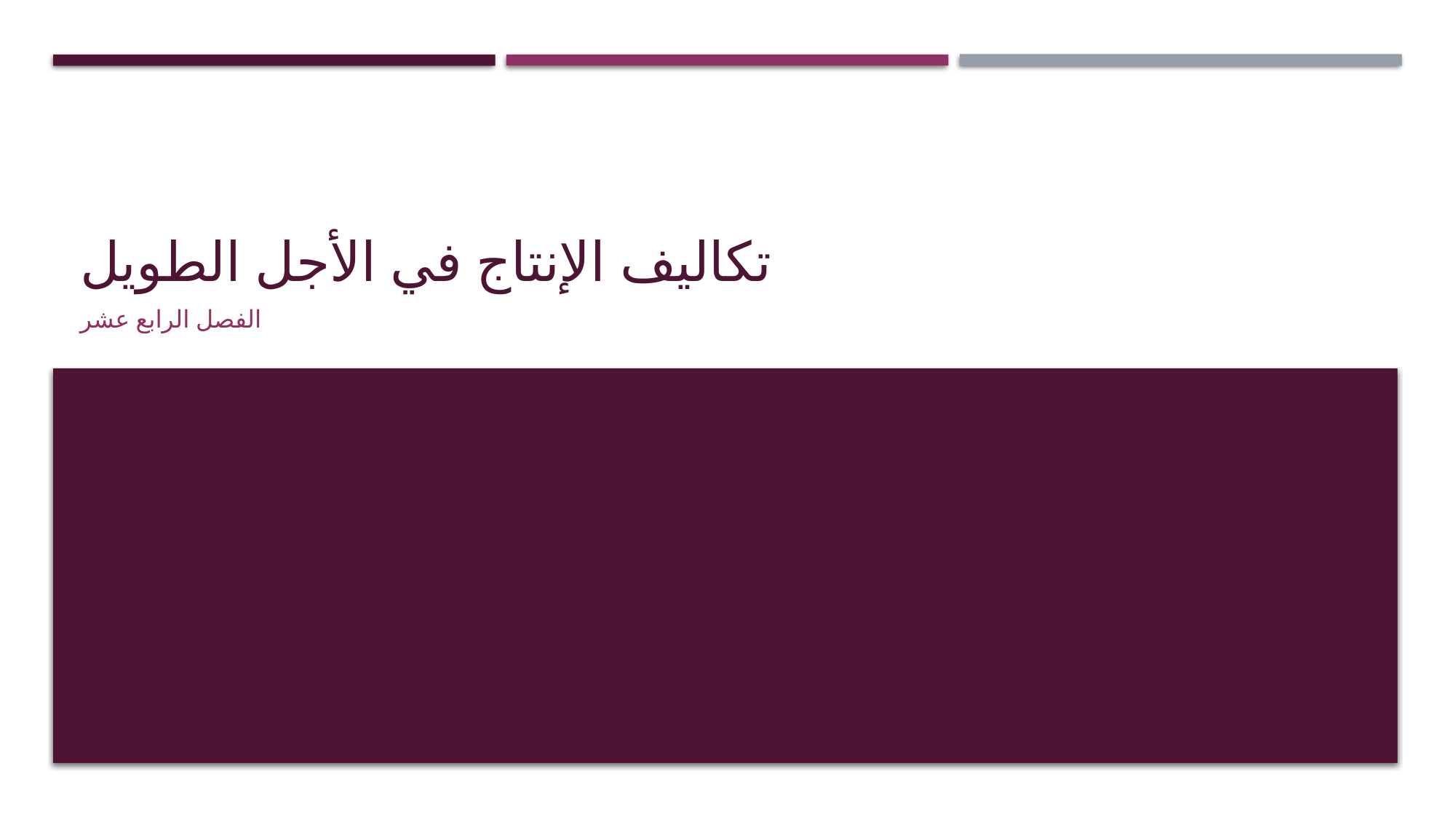

# تكاليف الإنتاج في الأجل الطويل
الفصل الرابع عشر